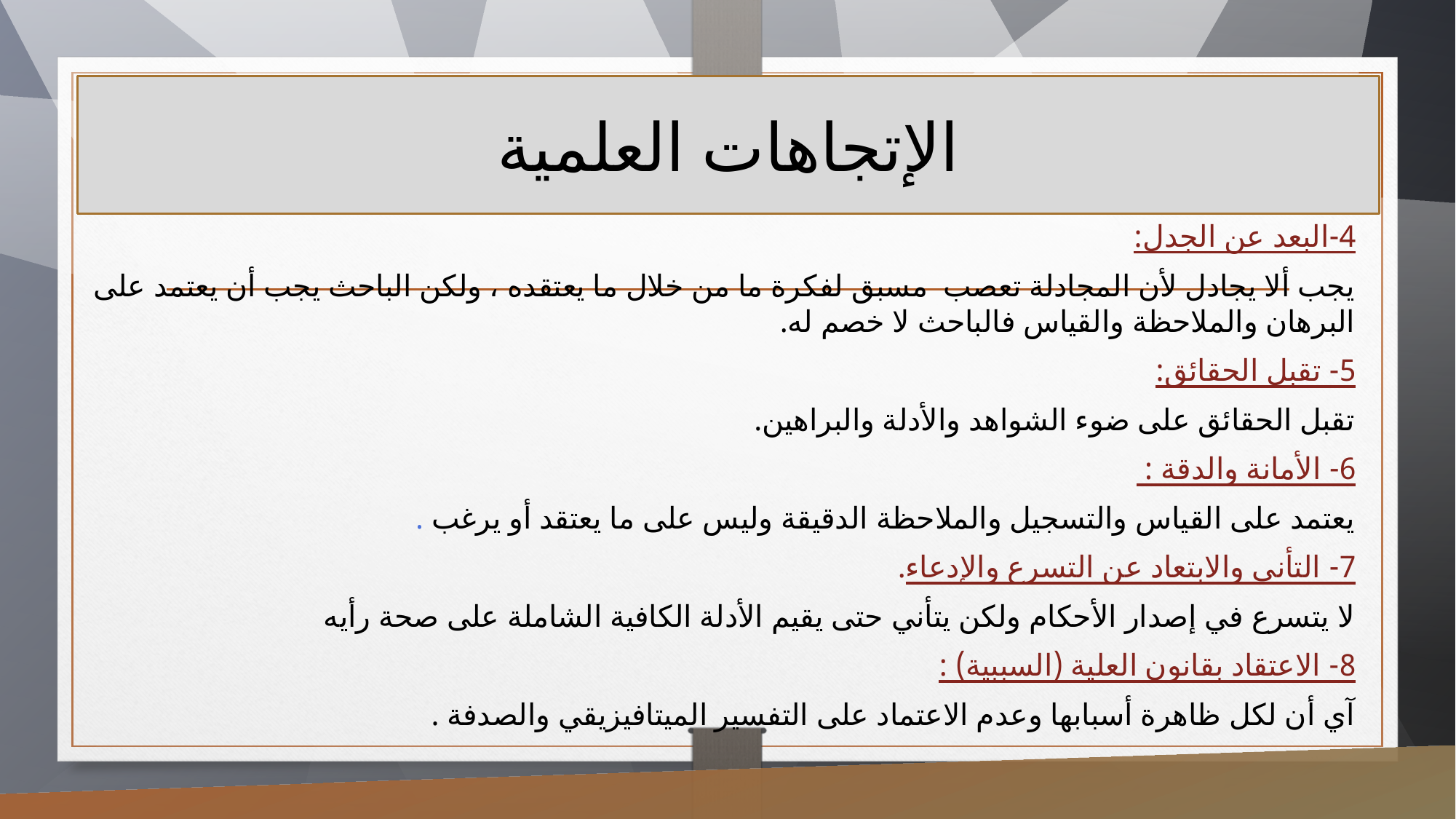

# الإتجاهات العلمية
4-البعد عن الجدل:
يجب ألا يجادل لأن المجادلة تعصب  مسبق لفكرة ما من خلال ما يعتقده ، ولكن الباحث يجب أن يعتمد على البرهان والملاحظة والقياس فالباحث لا خصم له.
5- تقبل الحقائق:
تقبل الحقائق على ضوء الشواهد والأدلة والبراهين.
6- الأمانة والدقة :
يعتمد على القياس والتسجيل والملاحظة الدقيقة وليس على ما يعتقد أو يرغب .
7- التأني والابتعاد عن التسرع والإدعاء.
لا يتسرع في إصدار الأحكام ولكن يتأني حتى يقيم الأدلة الكافية الشاملة على صحة رأيه
8- الاعتقاد بقانون العلية (السببية) :
آي أن لكل ظاهرة أسبابها وعدم الاعتماد على التفسير الميتافيزيقي والصدفة .